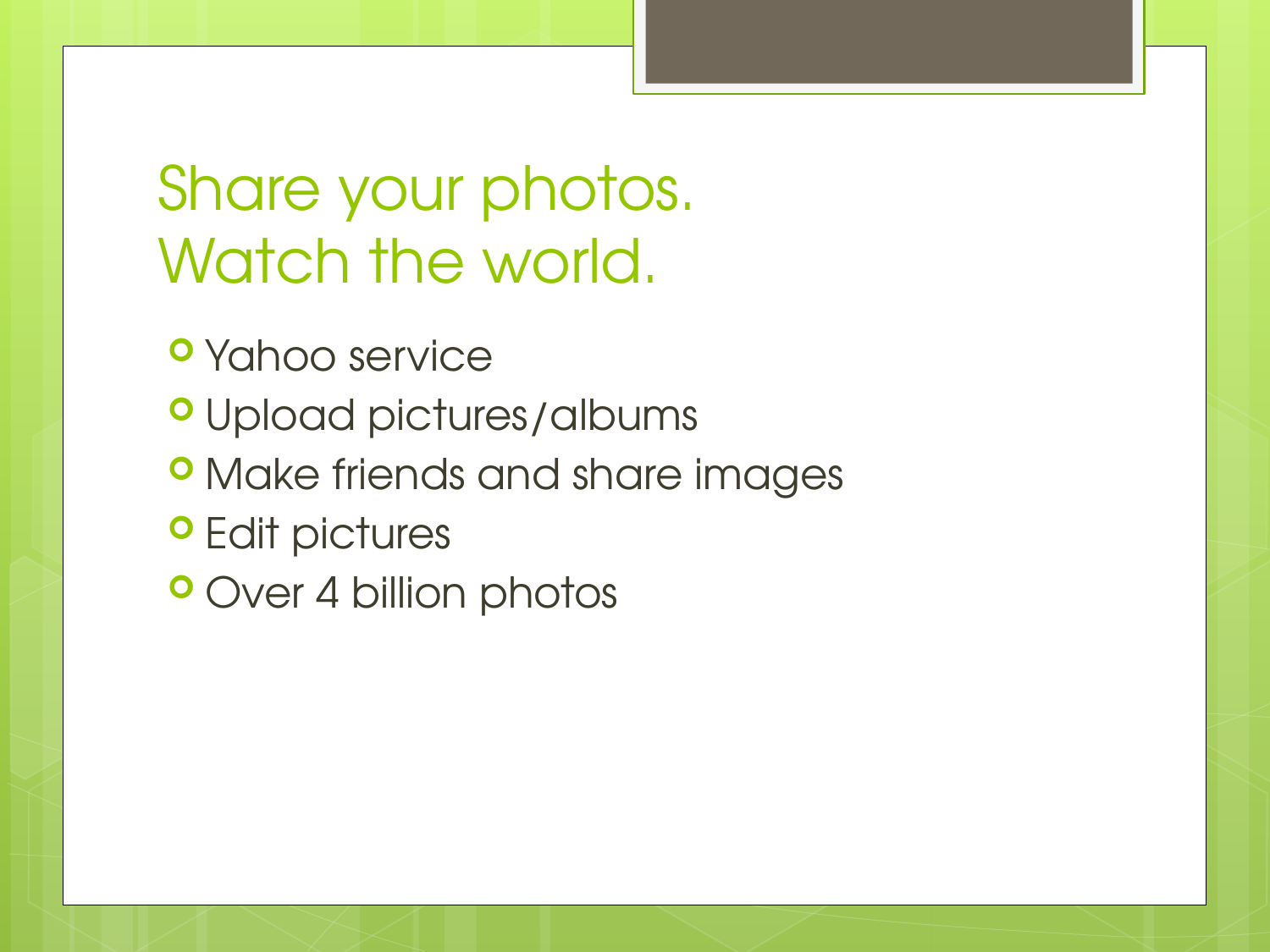

# Share your photos. Watch the world.
Yahoo service
Upload pictures/albums
Make friends and share images
Edit pictures
Over 4 billion photos